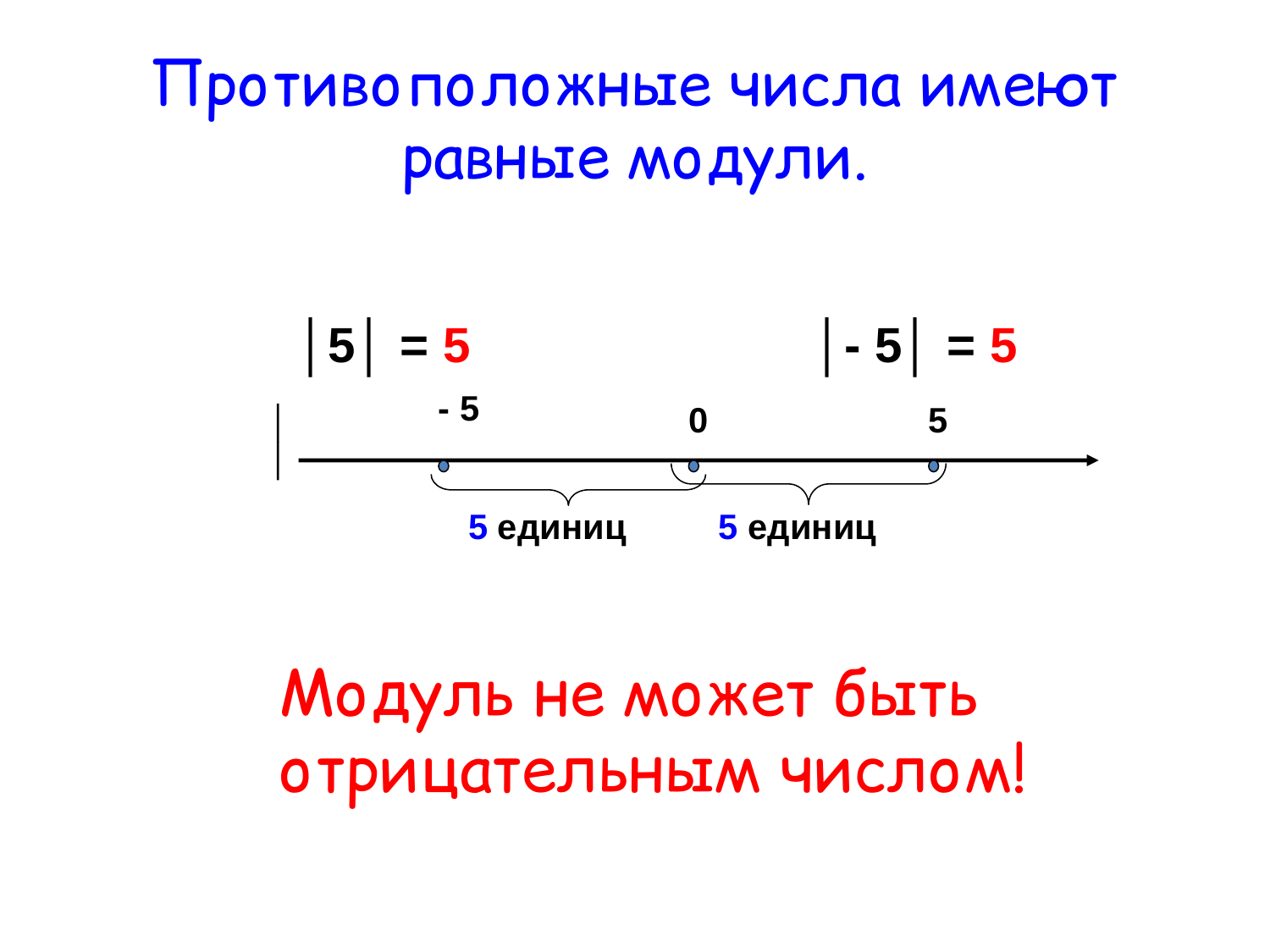

# Противоположные числа имеют равные модули.
│5│ = 5                         │- 5│ = 5

- 5
0
5

5 единиц
5 единиц
││
Модуль не может быть отрицательным числом!